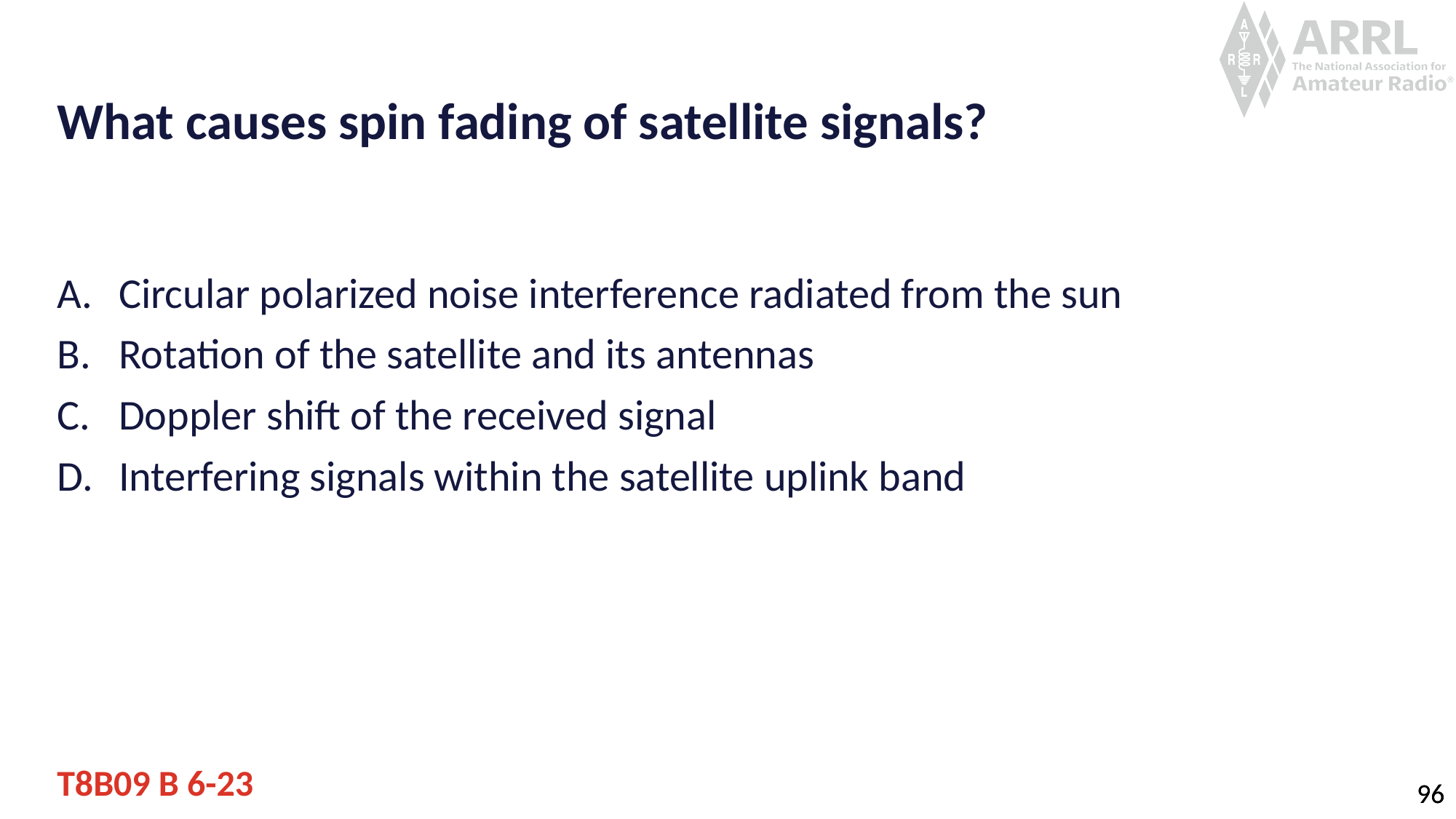

# What causes spin fading of satellite signals?
Circular polarized noise interference radiated from the sun
Rotation of the satellite and its antennas
Doppler shift of the received signal
Interfering signals within the satellite uplink band
T8B09 B 6-23